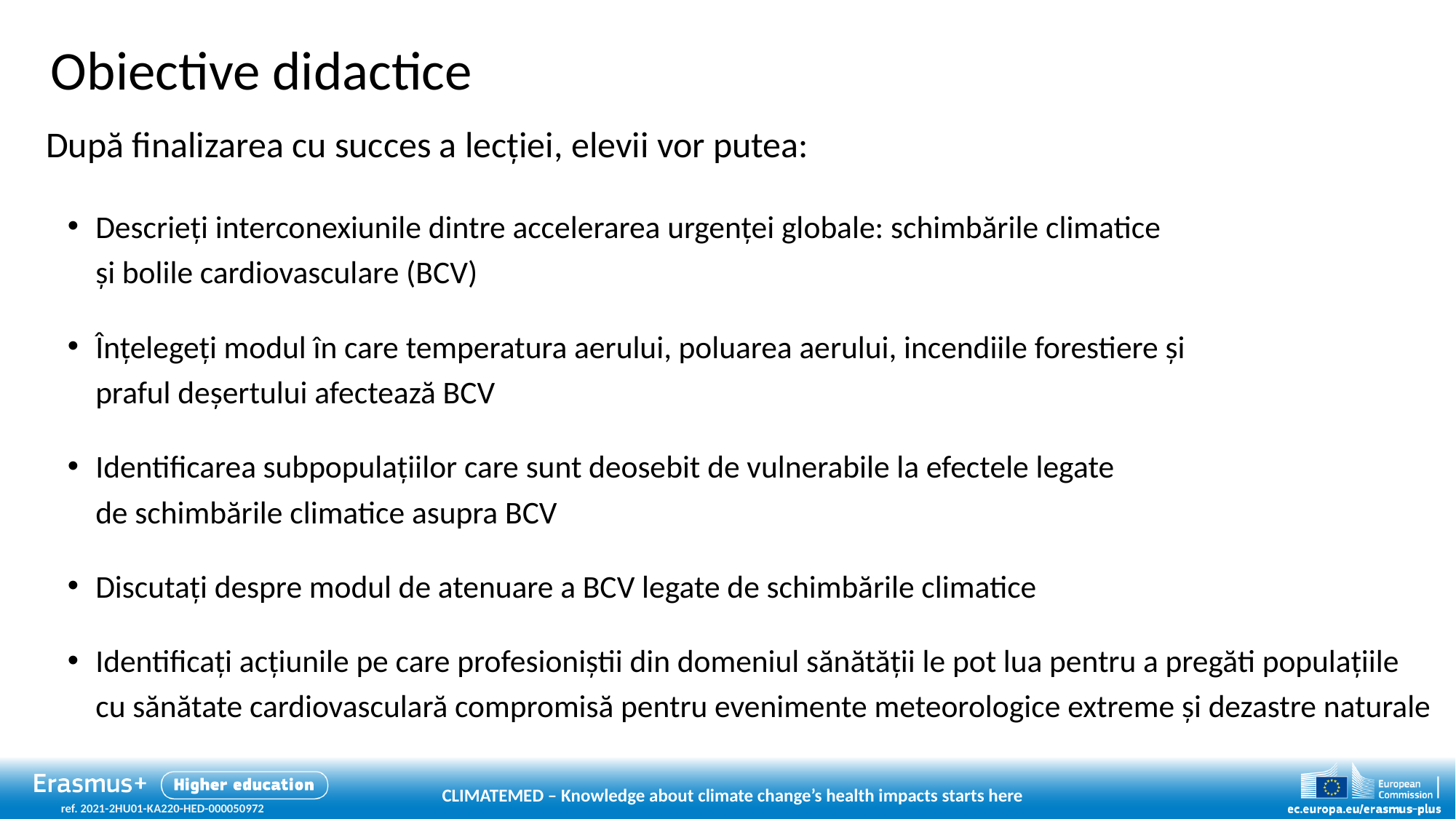

Obiective didactice
După finalizarea cu succes a lecției, elevii vor putea:
Descrieți interconexiunile dintre accelerarea urgenței globale: schimbările climatice
și bolile cardiovasculare (BCV)
Înțelegeți modul în care temperatura aerului, poluarea aerului, incendiile forestiere și
praful deșertului afectează BCV
Identificarea subpopulațiilor care sunt deosebit de vulnerabile la efectele legate
de schimbările climatice asupra BCV
Discutați despre modul de atenuare a BCV legate de schimbările climatice
Identificați acțiunile pe care profesioniștii din domeniul sănătății le pot lua pentru a pregăti populațiile cu sănătate cardiovasculară compromisă pentru evenimente meteorologice extreme și dezastre naturale